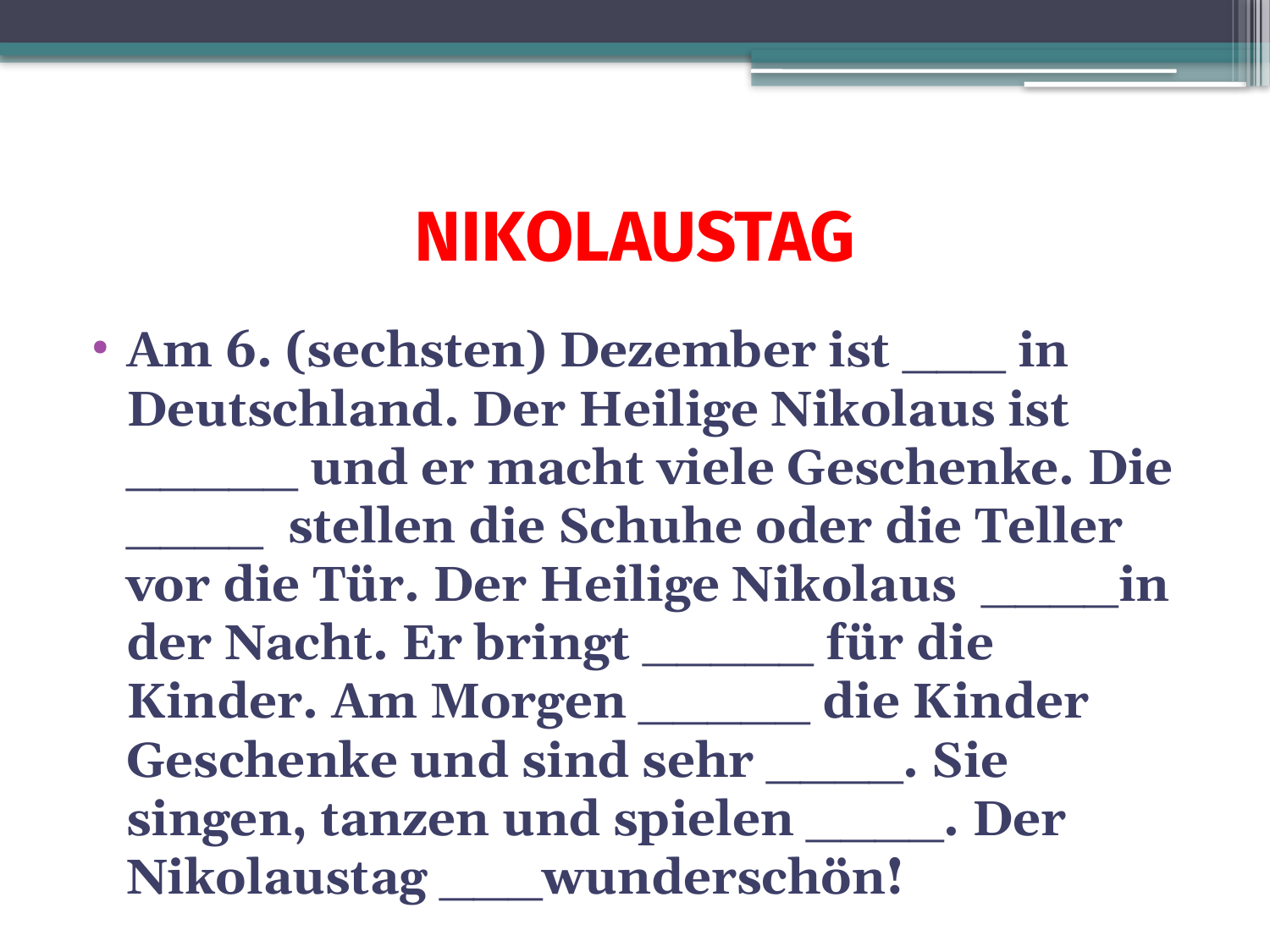

# NIKOLAUSTAG
Am 6. (sechsten) Dezember ist ___ in Deutschland. Der Heilige Nikolaus ist _____ und er macht viele Geschenke. Die ____  stellen die Schuhe oder die Teller vor die Tür. Der Heilige Nikolaus  ____in der Nacht. Er bringt _____ für die Kinder. Am Morgen _____ die Kinder Geschenke und sind sehr ____. Sie singen, tanzen und spielen ____. Der Nikolaustag ___wunderschön!